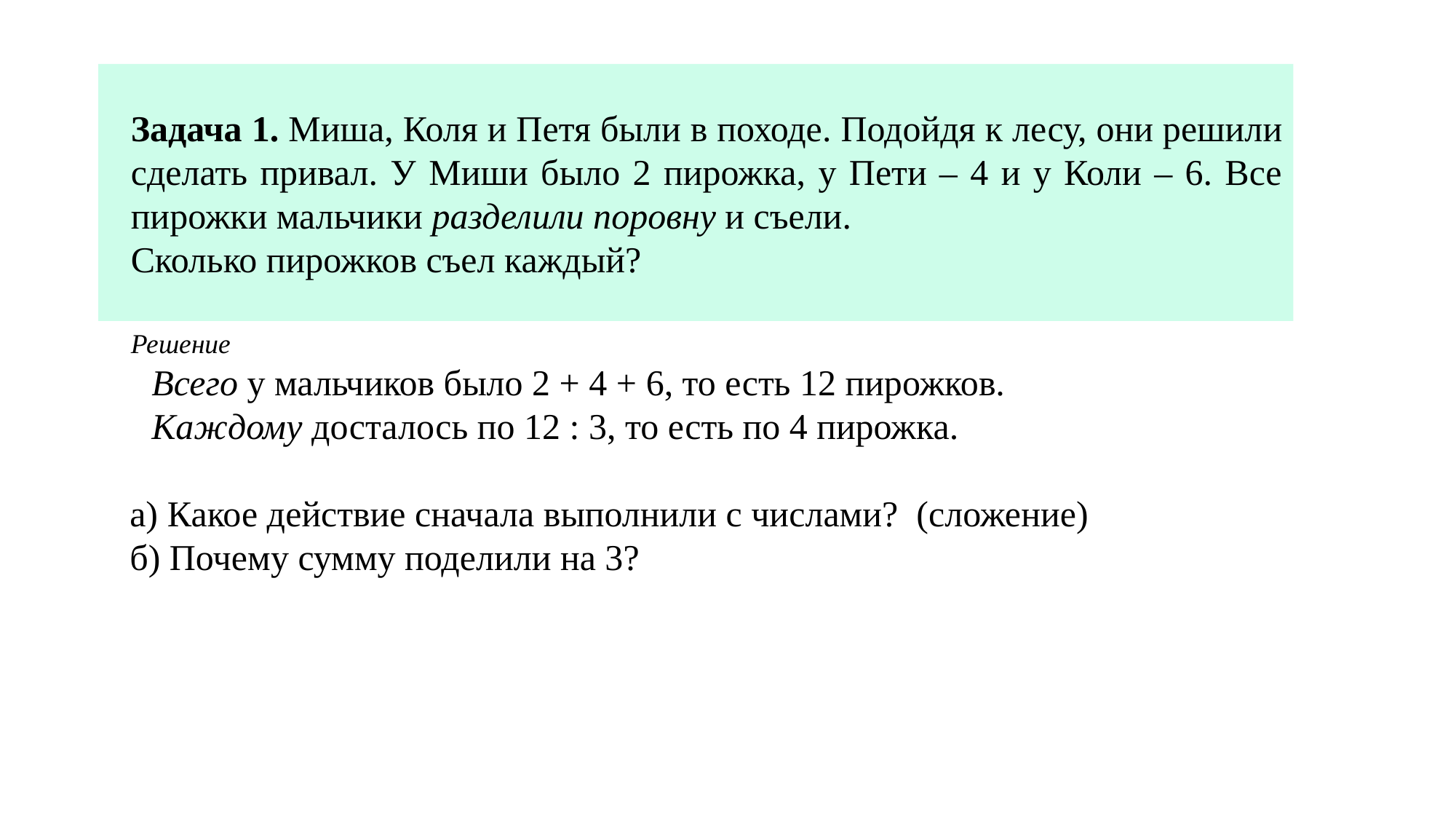

Задача 1. Миша, Коля и Петя были в походе. Подойдя к лесу, они решили сделать привал. У Миши было 2 пирожка, у Пети – 4 и у Коли – 6. Все пирожки мальчики разделили поровну и съели.
Сколько пирожков съел каждый?
Решение
Всего у мальчиков было 2 + 4 + 6, то есть 12 пирожков.
Каждому досталось по 12 : 3, то есть по 4 пирожка.

а) Какое действие сначала выполнили с числами?  (сложение)
б) Почему сумму поделили на 3?